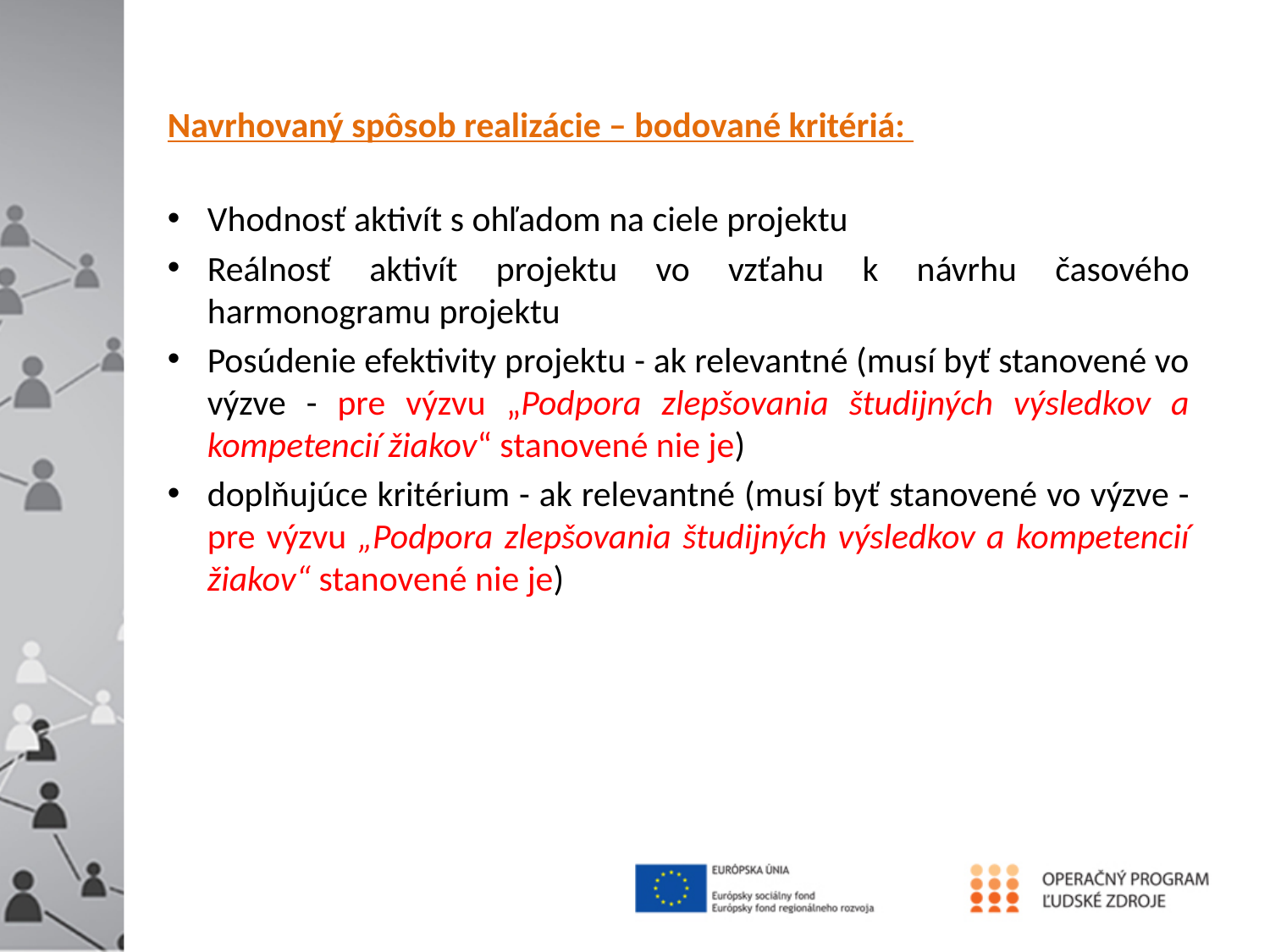

Navrhovaný spôsob realizácie – bodované kritériá:

Vhodnosť aktivít s ohľadom na ciele projektu
Reálnosť aktivít projektu vo vzťahu k návrhu časového harmonogramu projektu
Posúdenie efektivity projektu - ak relevantné (musí byť stanovené vo výzve - pre výzvu „Podpora zlepšovania študijných výsledkov a kompetencií žiakov“ stanovené nie je)
doplňujúce kritérium - ak relevantné (musí byť stanovené vo výzve - pre výzvu „Podpora zlepšovania študijných výsledkov a kompetencií žiakov“ stanovené nie je)